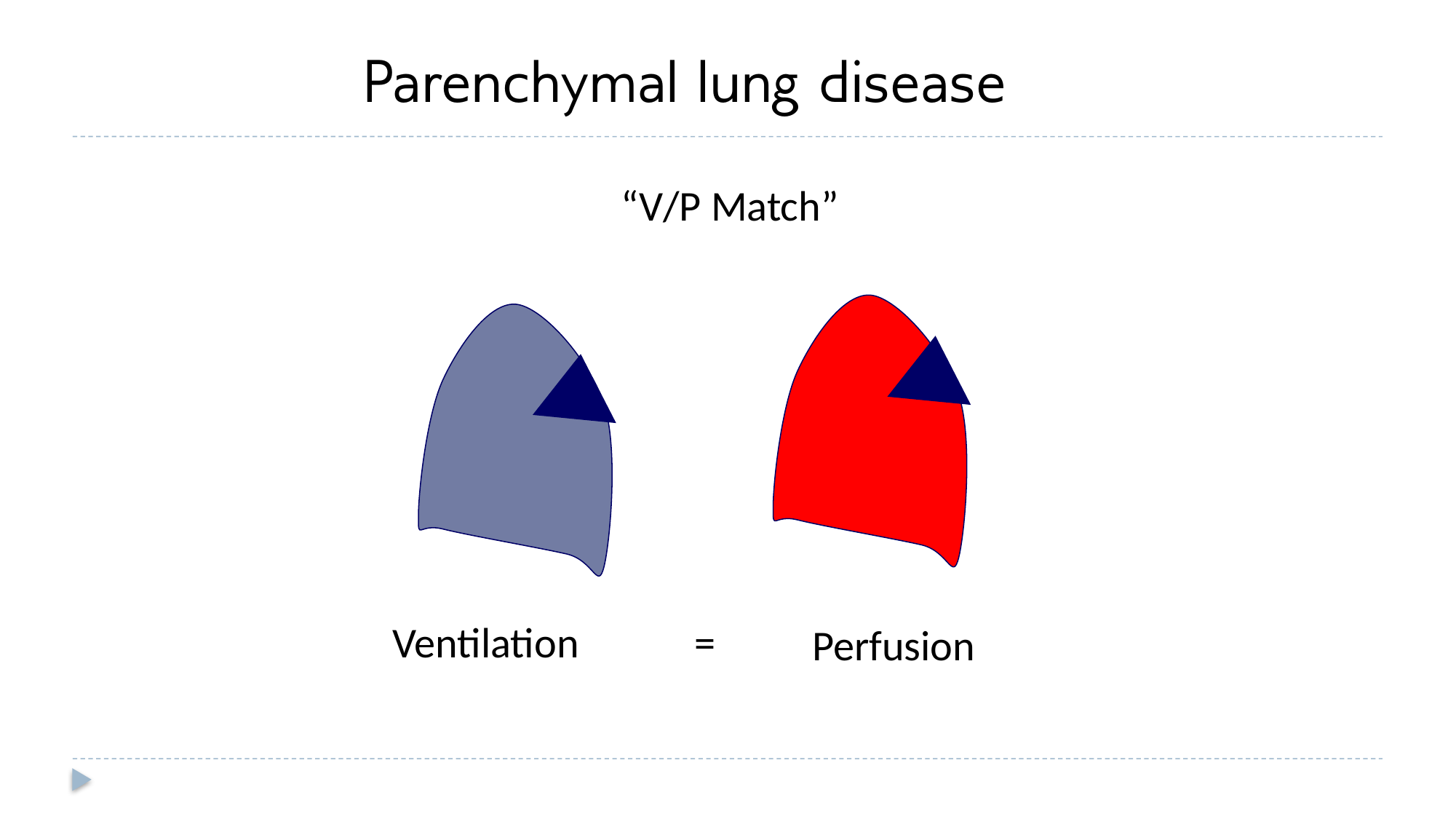

Parenchymal lung disease
“V/P Match”

Ventilation            =
Perfusion